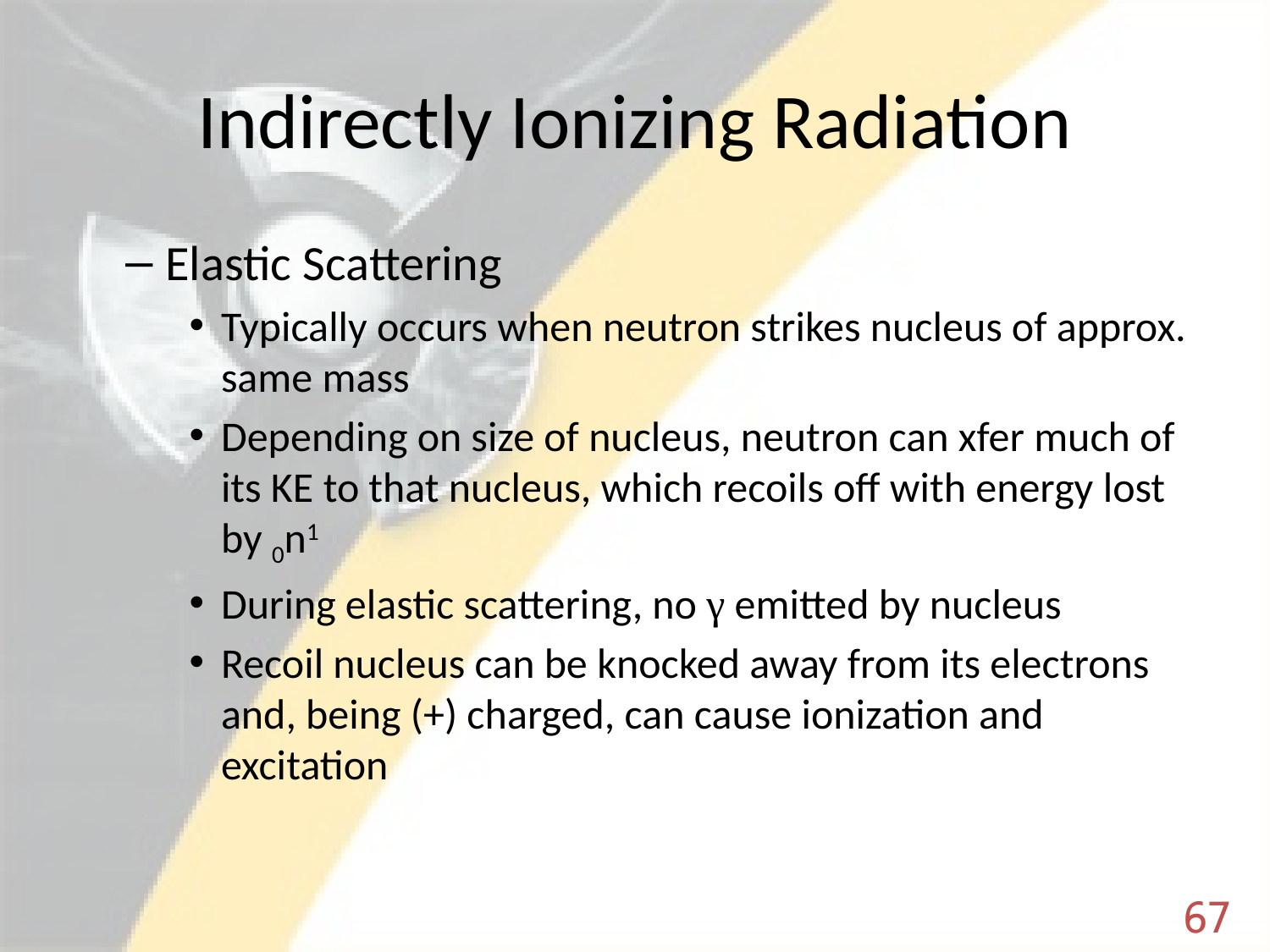

# Indirectly Ionizing Radiation
Elastic Scattering
Typically occurs when neutron strikes nucleus of approx. same mass
Depending on size of nucleus, neutron can xfer much of its KE to that nucleus, which recoils off with energy lost by 0n1
During elastic scattering, no γ emitted by nucleus
Recoil nucleus can be knocked away from its electrons and, being (+) charged, can cause ionization and excitation